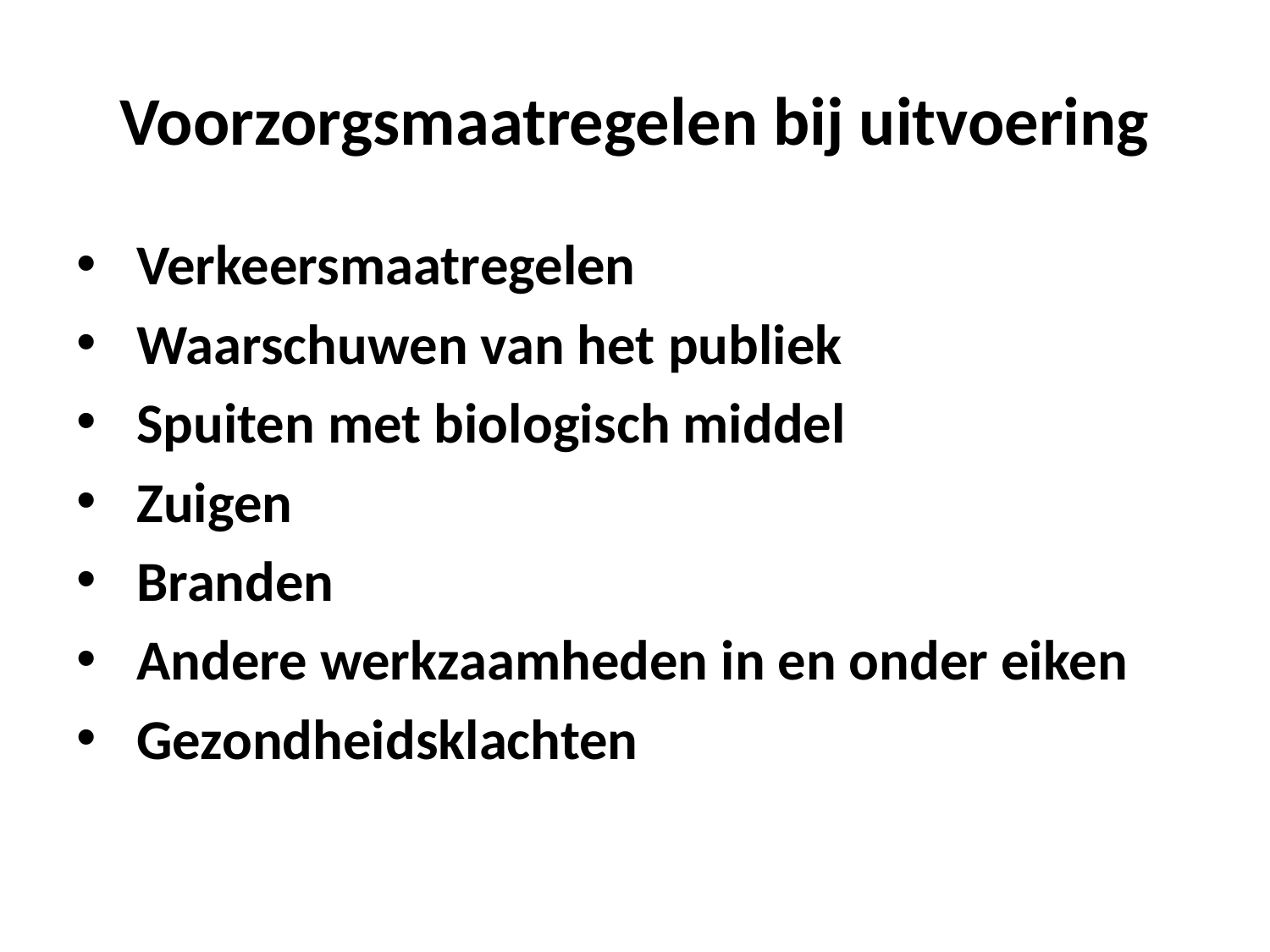

# Voorzorgsmaatregelen bij uitvoering
 Verkeersmaatregelen
 Waarschuwen van het publiek
 Spuiten met biologisch middel
 Zuigen
 Branden
 Andere werkzaamheden in en onder eiken
 Gezondheidsklachten